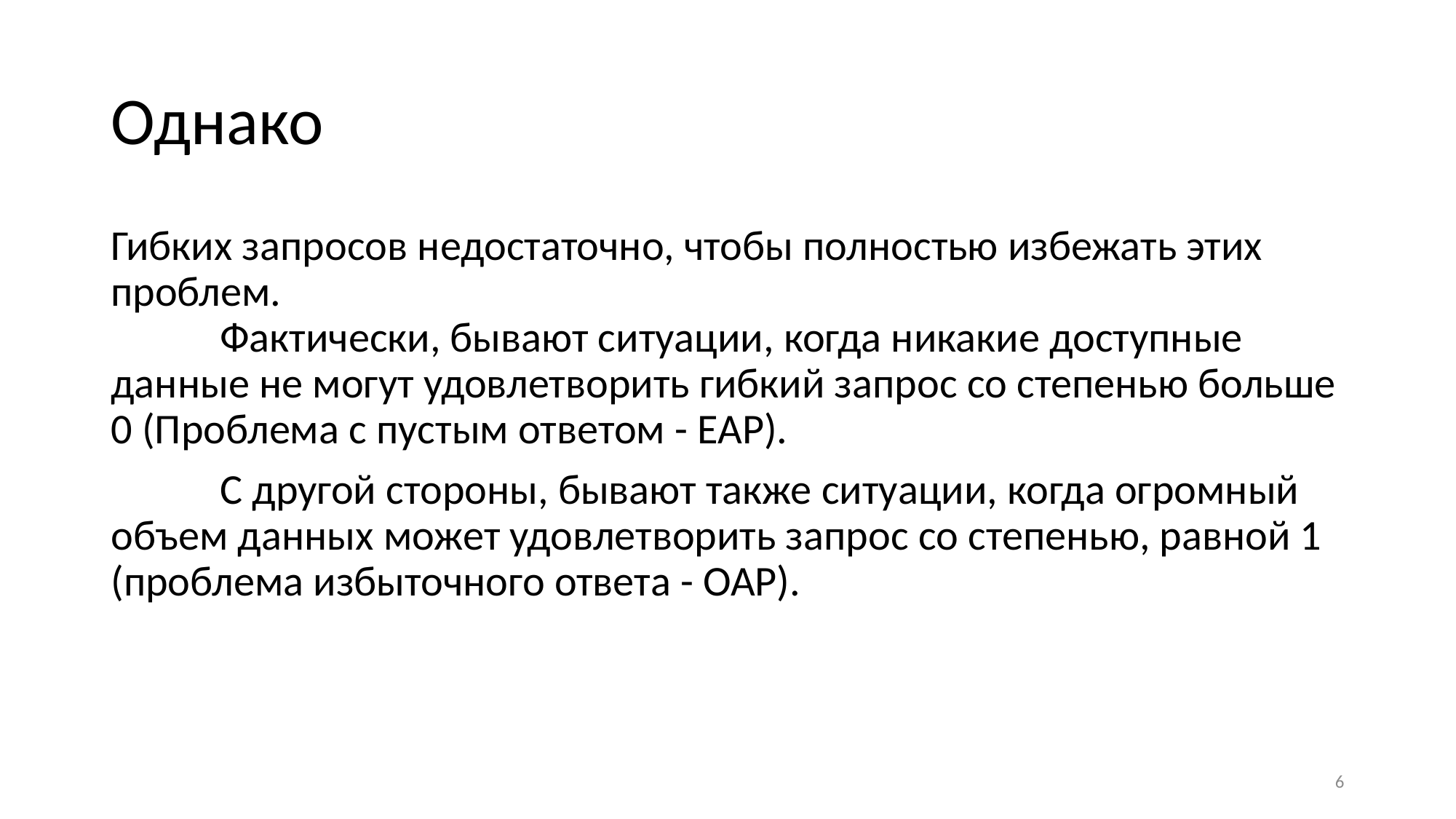

# Однако
Гибких запросов недостаточно, чтобы полностью избежать этих проблем.
	Фактически, бывают ситуации, когда никакие доступные данные не могут удовлетворить гибкий запрос со степенью больше 0 (Проблема с пустым ответом - EAP).
	С другой стороны, бывают также ситуации, когда огромный объем данных может удовлетворить запрос со степенью, равной 1 (проблема избыточного ответа - OAP).
6